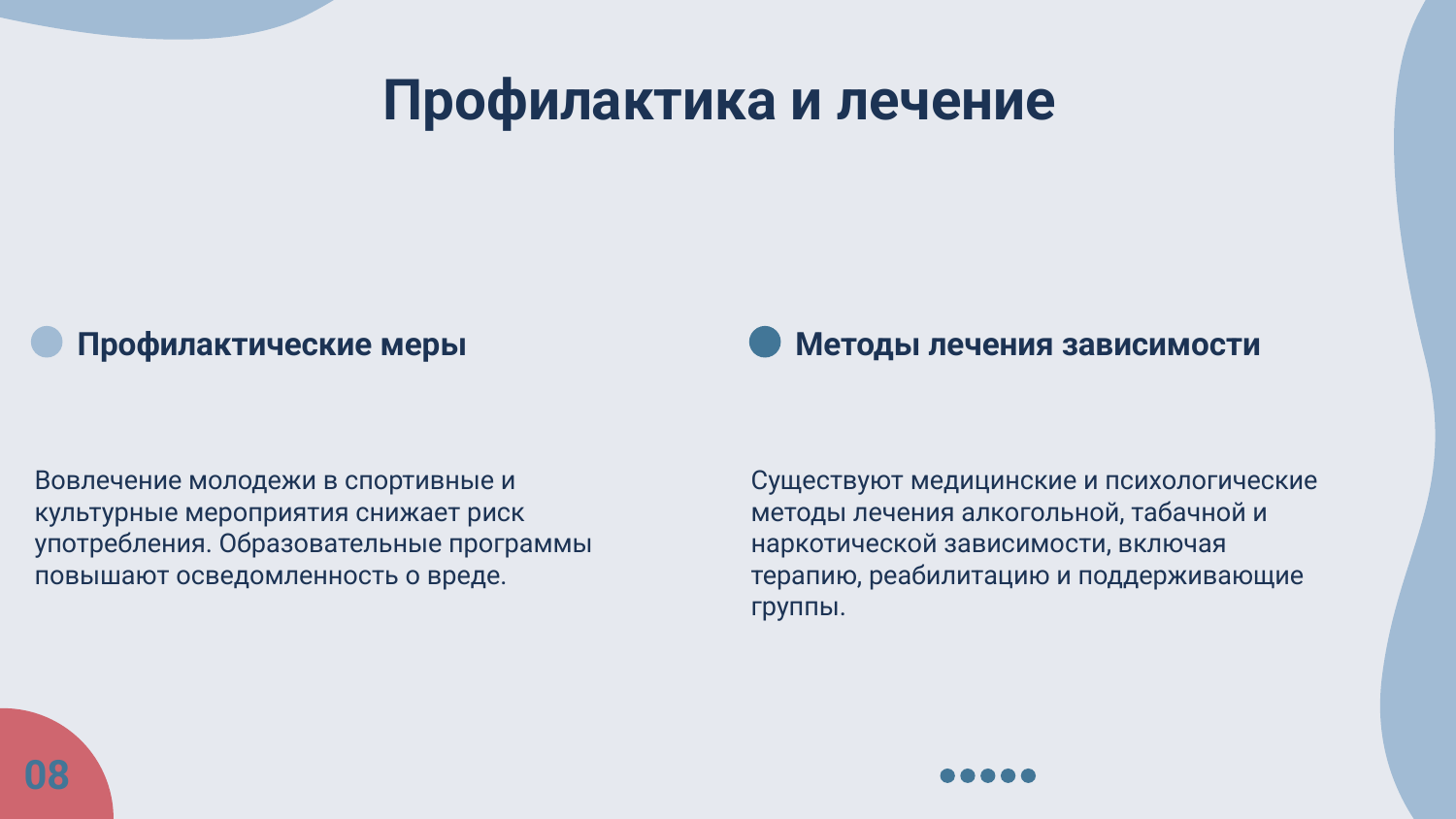

# Профилактика и лечение

Профилактические меры

Методы лечения зависимости

Вовлечение молодежи в спортивные и культурные мероприятия снижает риск употребления. Образовательные программы повышают осведомленность о вреде.

Существуют медицинские и психологические методы лечения алкогольной, табачной и наркотической зависимости, включая терапию, реабилитацию и поддерживающие группы.

08